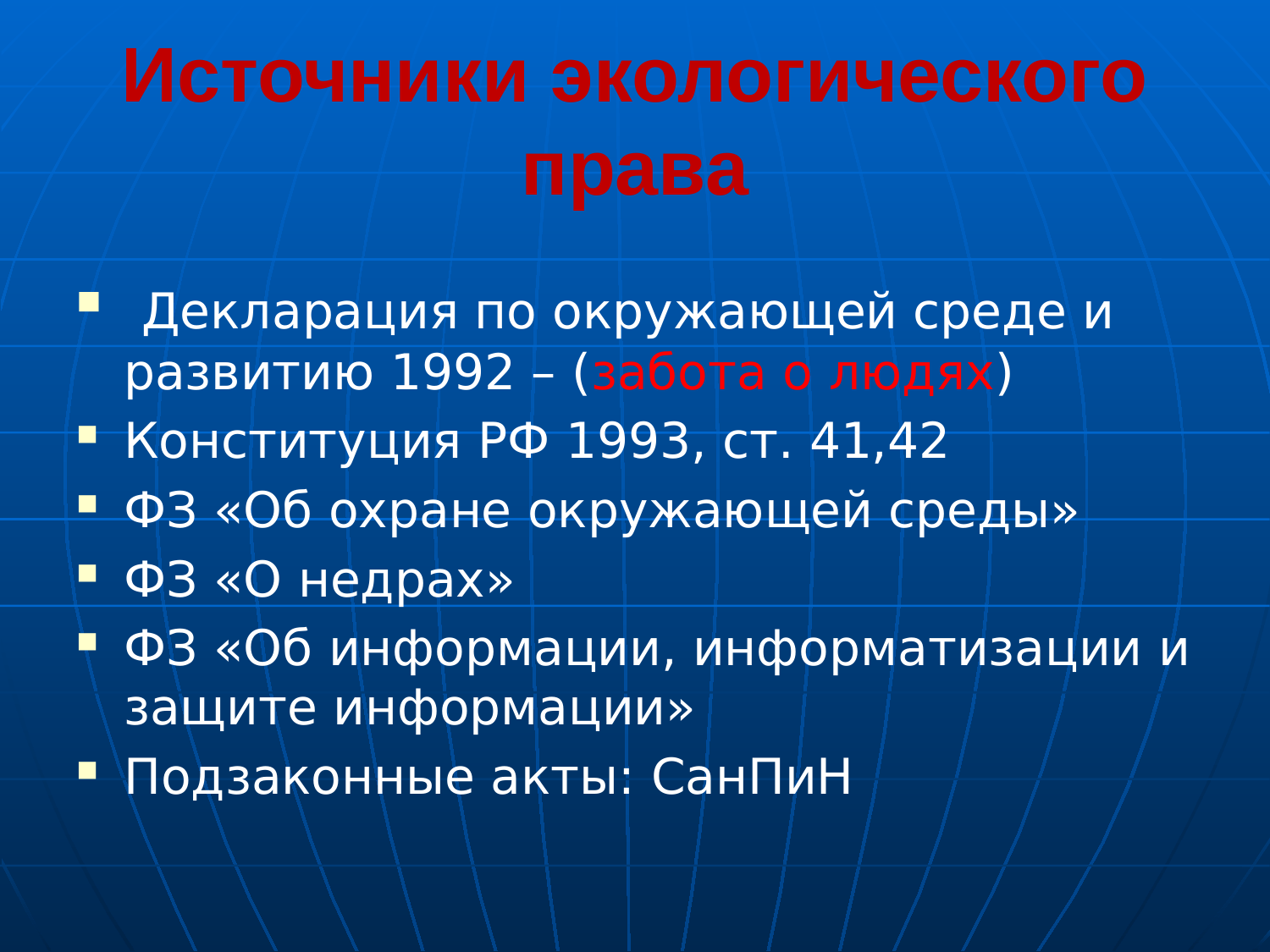

# Источники экологического права
 Декларация по окружающей среде и развитию 1992 – (забота о людях)
Конституция РФ 1993, ст. 41,42
ФЗ «Об охране окружающей среды»
ФЗ «О недрах»
ФЗ «Об информации, информатизации и защите информации»
Подзаконные акты: СанПиН